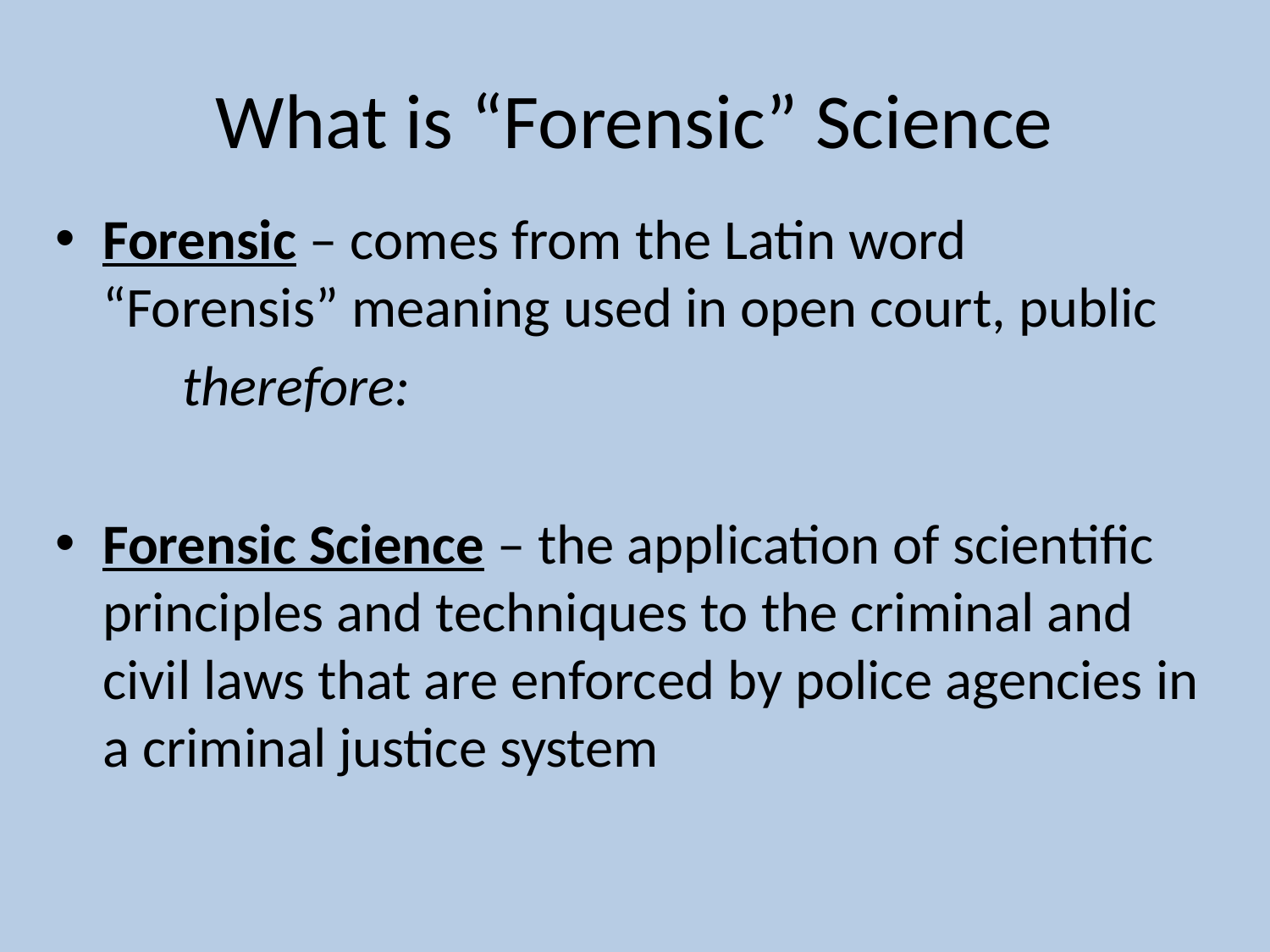

# What is “Forensic” Science
Forensic – comes from the Latin word “Forensis” meaning used in open court, public
	therefore:

Forensic Science – the application of scientific principles and techniques to the criminal and civil laws that are enforced by police agencies in a criminal justice system